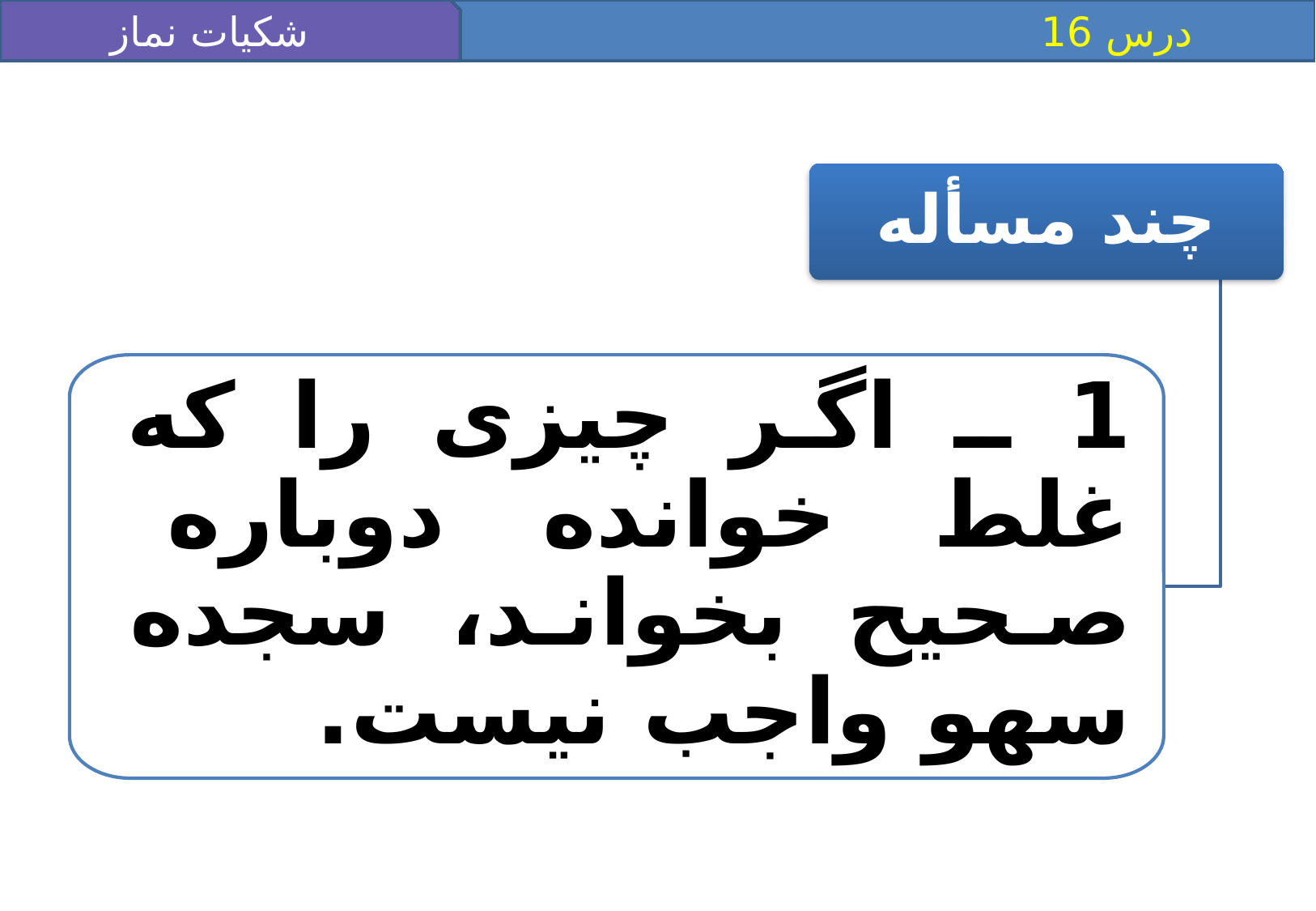

شکیات نماز 2
 درس 16
چند مسأله

1 ـ اگر چيزى را كه غلط خوانده دوباره صحيح بخواند، سجده سهو واجب نيست.